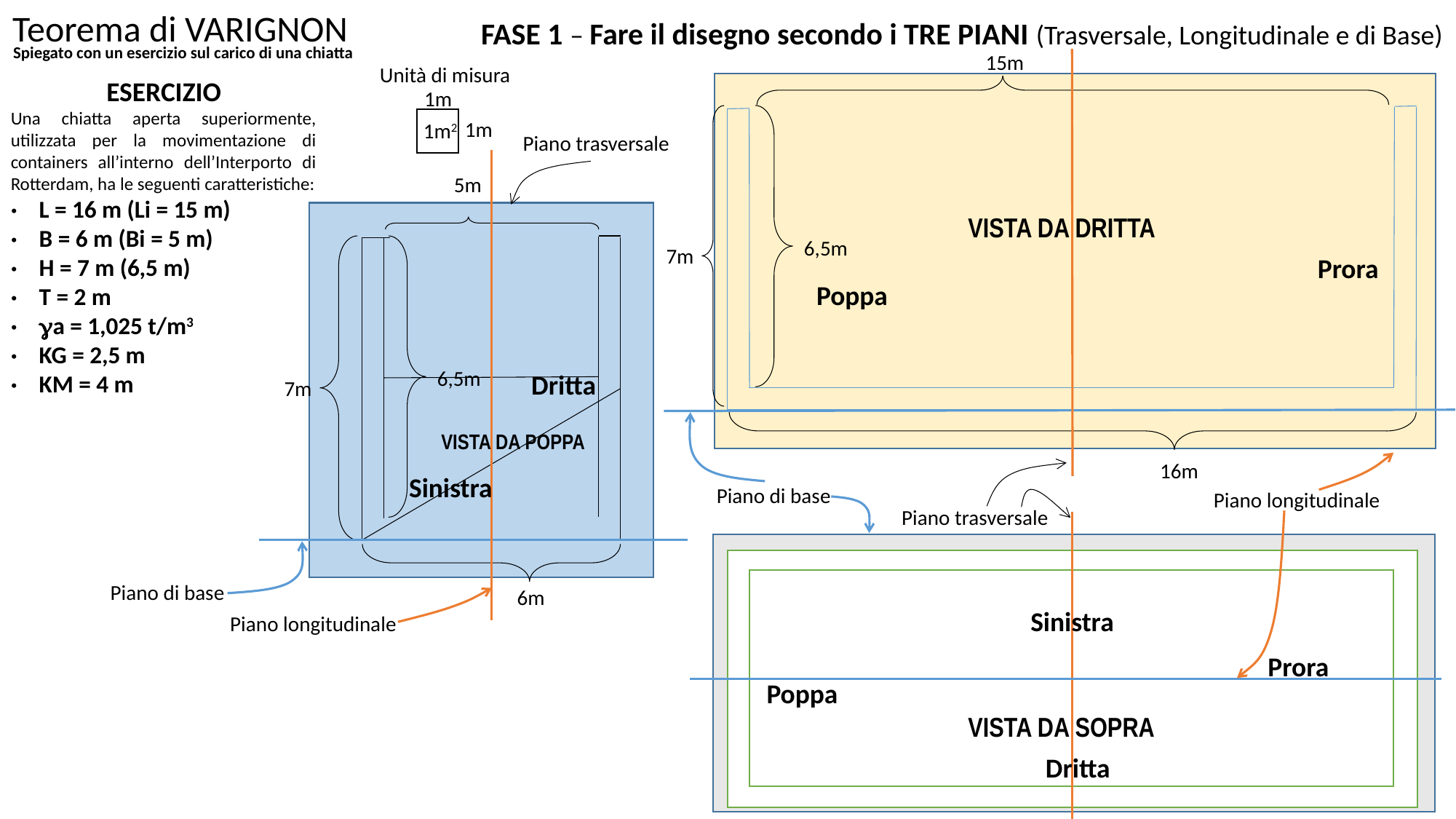

Teorema di VARIGNON

FASE 1 – Fare il disegno secondo i TRE PIANI (Trasversale, Longitudinale e di Base)
Spiegato con un esercizio sul carico di una chiatta
15m
Unità di misura
ESERCIZIO
Una chiatta aperta superiormente, utilizzata per la movimentazione di containers all’interno dell’Interporto di Rotterdam, ha le seguenti caratteristiche:
·    L = 16 m (Li = 15 m)
·    B = 6 m (Bi = 5 m)
·    H = 7 m (6,5 m)
·    T = 2 m
·    γa = 1,025 t/m3
·    KG = 2,5 m
·    KM = 4 m

1m

1m
1m2

Piano trasversale

5m

VISTA DA DRITTA
6,5m

7m
Prora
Poppa
6,5m
Dritta
7m

VISTA DA POPPA

16m

Sinistra
Piano di base
Piano longitudinale

Piano trasversale

Piano di base
6m

Sinistra
Piano longitudinale
Prora
Poppa
VISTA DA SOPRA
Dritta